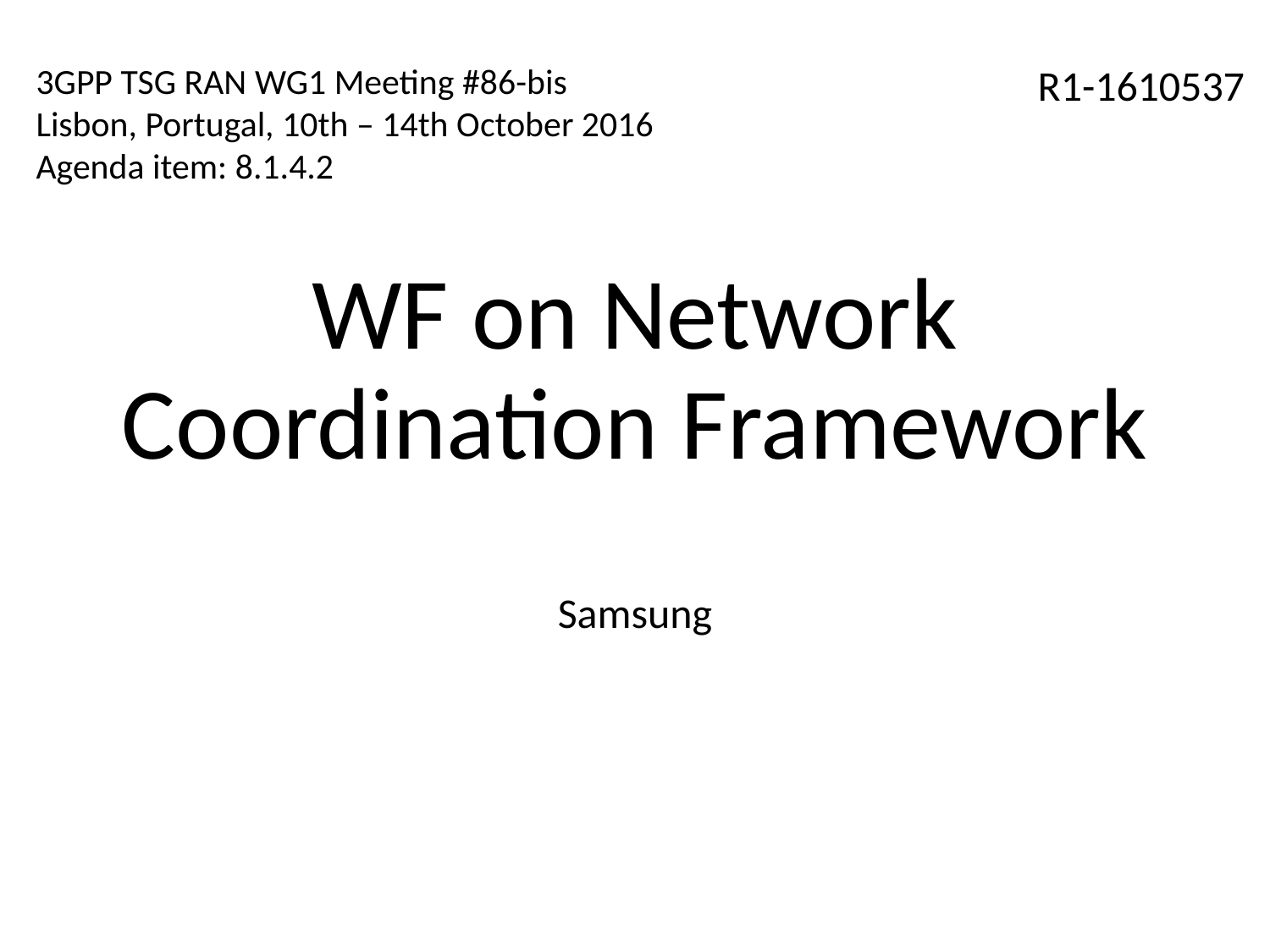

3GPP TSG RAN WG1 Meeting #86-bis
Lisbon, Portugal, 10th – 14th October 2016
Agenda item: 8.1.4.2
R1-1610537
# WF on Network Coordination Framework
Samsung